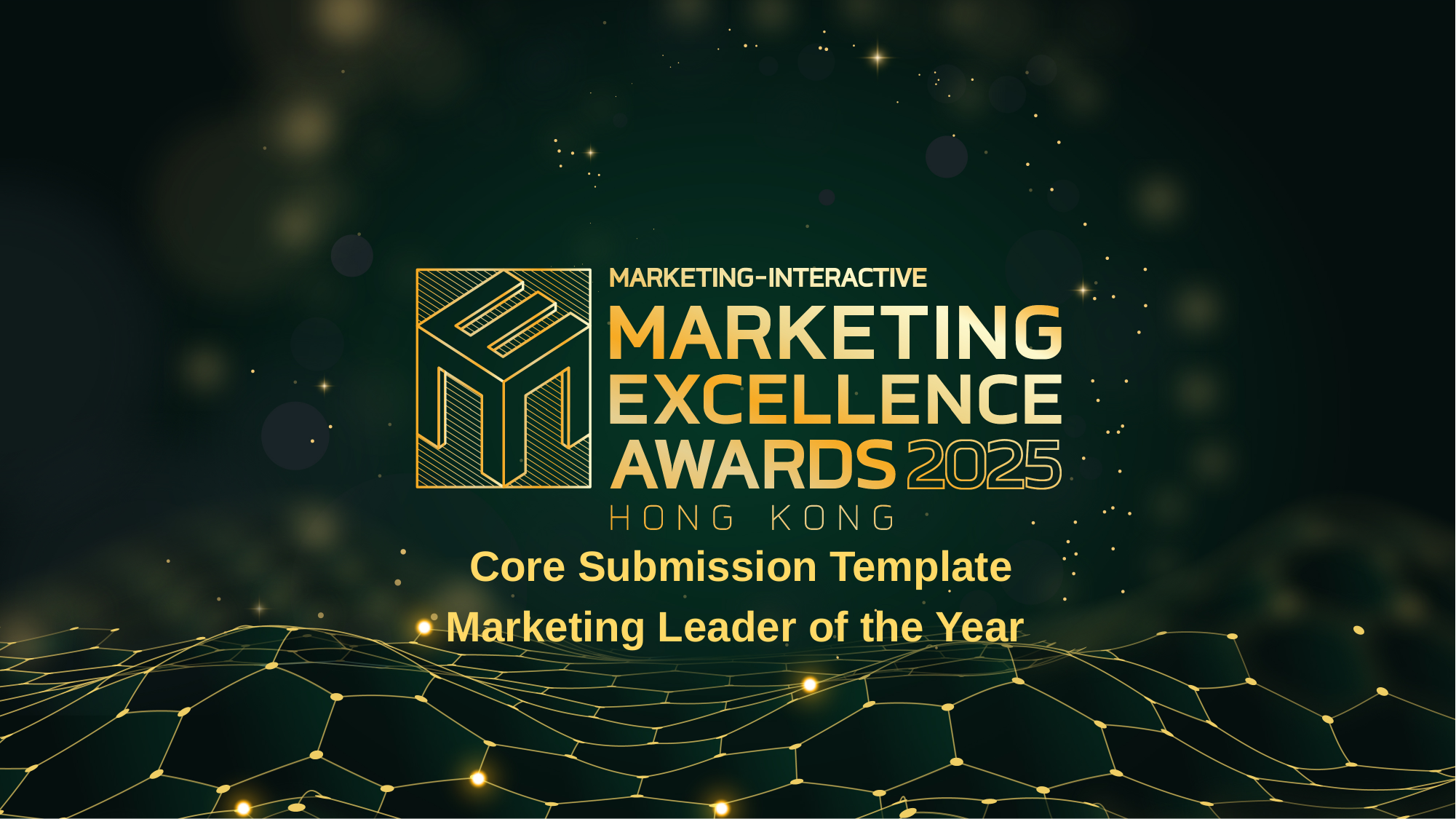

Core Submission Template
Marketing Leader of the Year